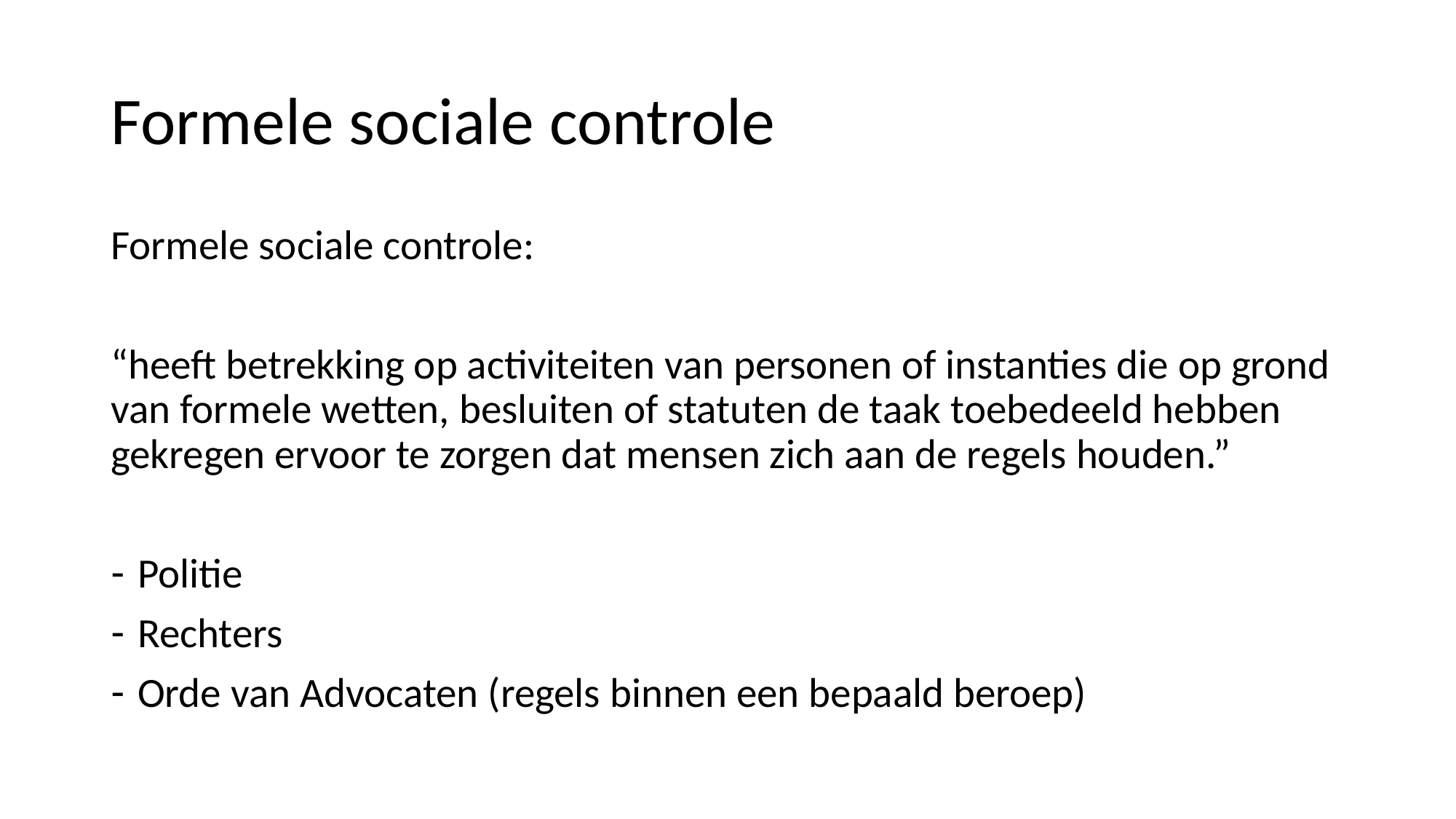

# Formele sociale controle
Formele sociale controle:

“heeft betrekking op activiteiten van personen of instanties die op grond van formele wetten, besluiten of statuten de taak toebedeeld hebben gekregen ervoor te zorgen dat mensen zich aan de regels houden.”

Politie
Rechters
Orde van Advocaten (regels binnen een bepaald beroep)